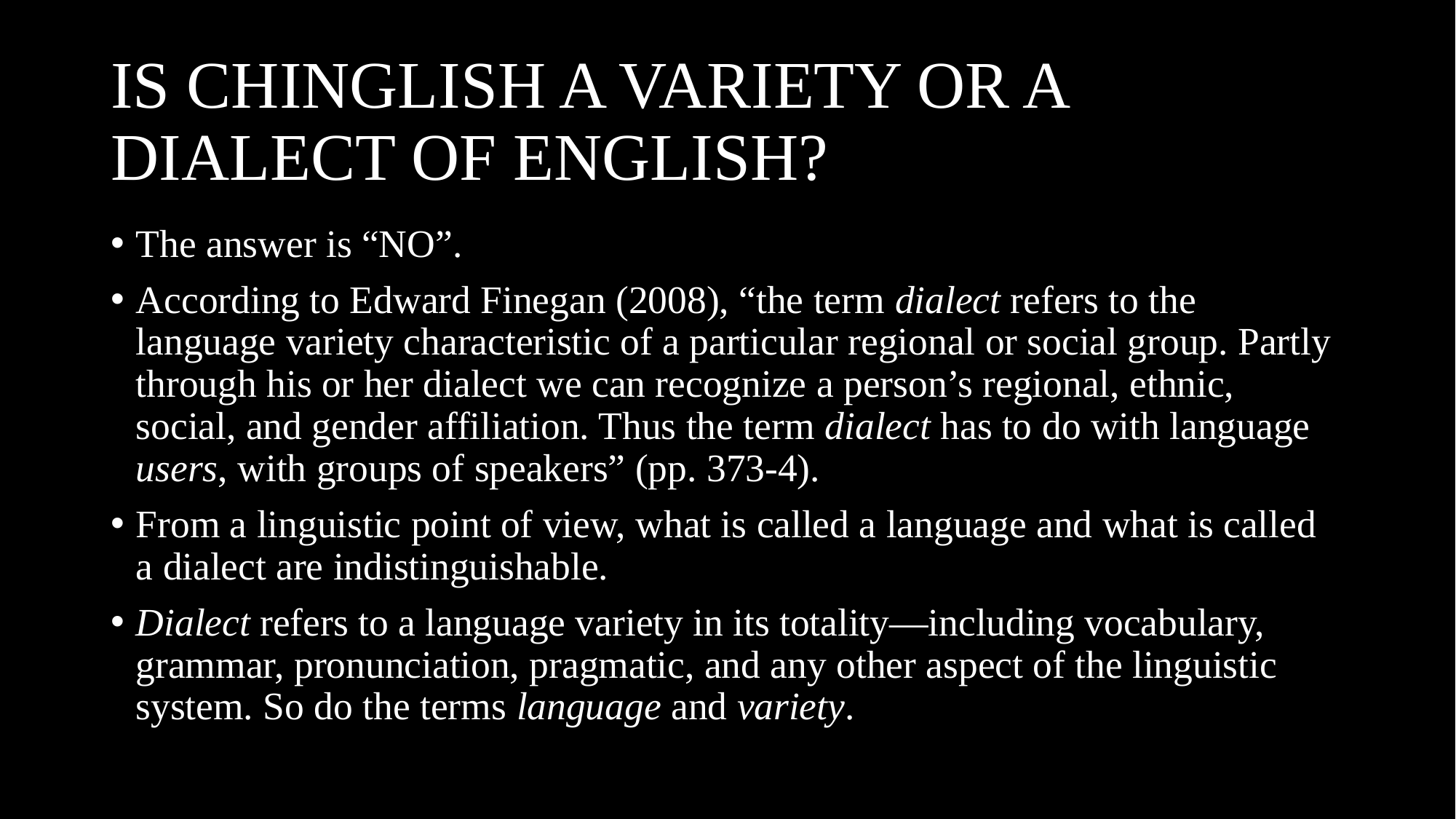

# IS CHINGLISH A VARIETY OR A DIALECT OF ENGLISH?
The answer is “NO”.
According to Edward Finegan (2008), “the term dialect refers to the language variety characteristic of a particular regional or social group. Partly through his or her dialect we can recognize a person’s regional, ethnic, social, and gender affiliation. Thus the term dialect has to do with language users, with groups of speakers” (pp. 373-4).
From a linguistic point of view, what is called a language and what is called a dialect are indistinguishable.
Dialect refers to a language variety in its totality—including vocabulary, grammar, pronunciation, pragmatic, and any other aspect of the linguistic system. So do the terms language and variety.